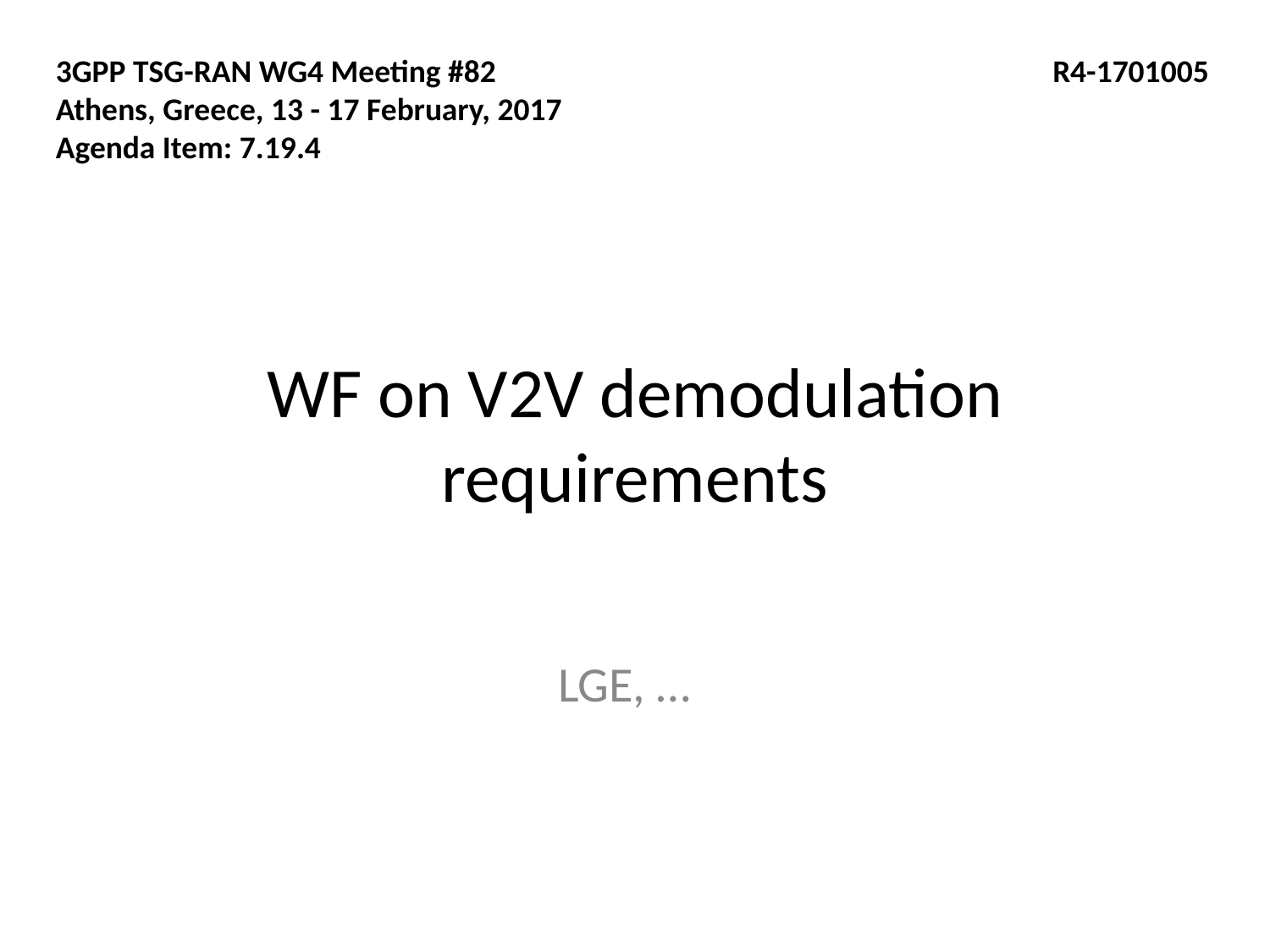

3GPP TSG-RAN WG4 Meeting #82
Athens, Greece, 13 - 17 February, 2017
Agenda Item: 7.19.4
R4-1701005
# WF on V2V demodulation requirements
LGE, …